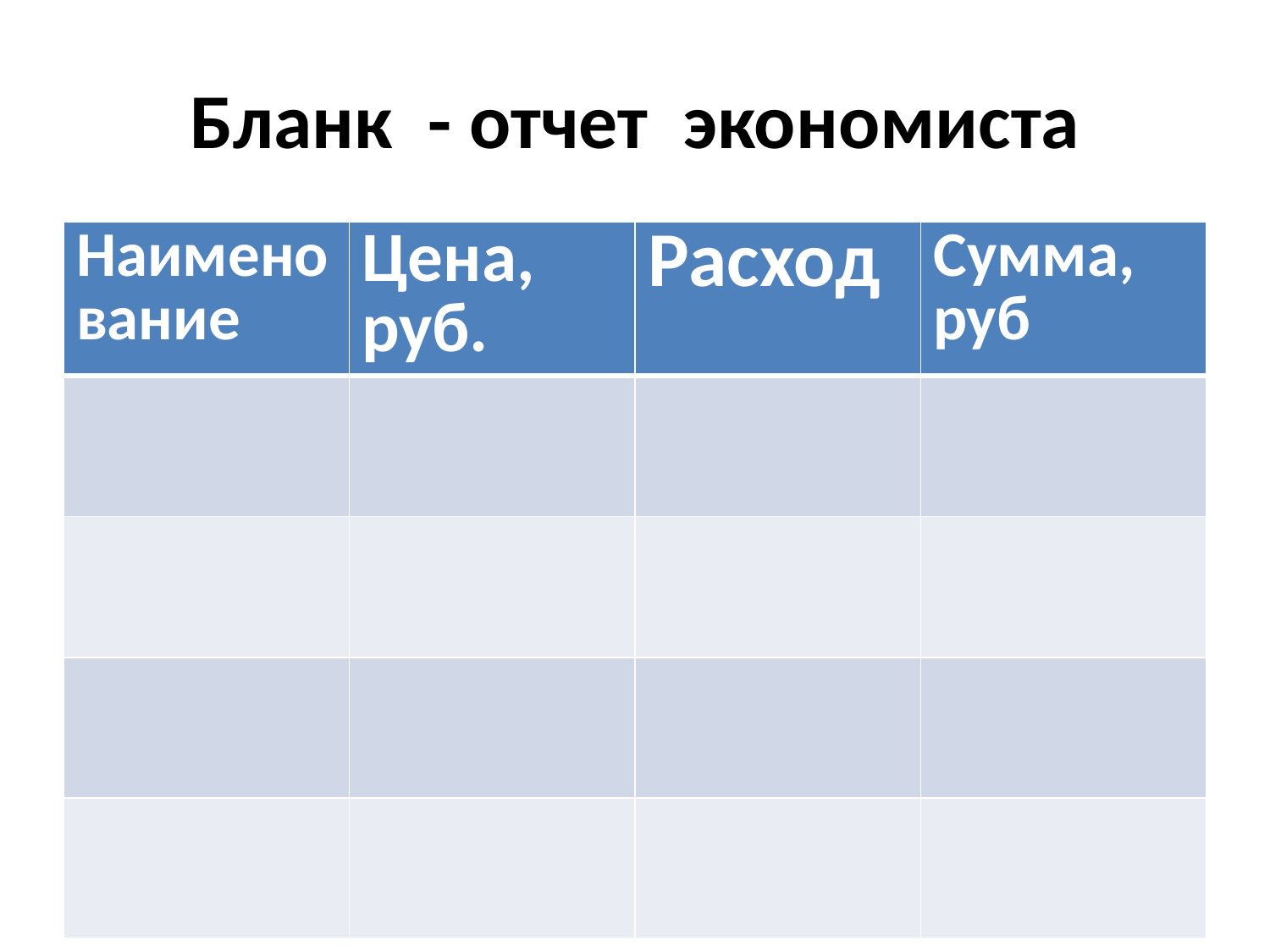

# Бланк  - отчет  экономиста
| Наименование | Цена, руб. | Расход | Сумма, руб |
| --- | --- | --- | --- |
|  |  |  |  |
|  |  |  |  |
|  |  |  |  |
|  |  |  |  |